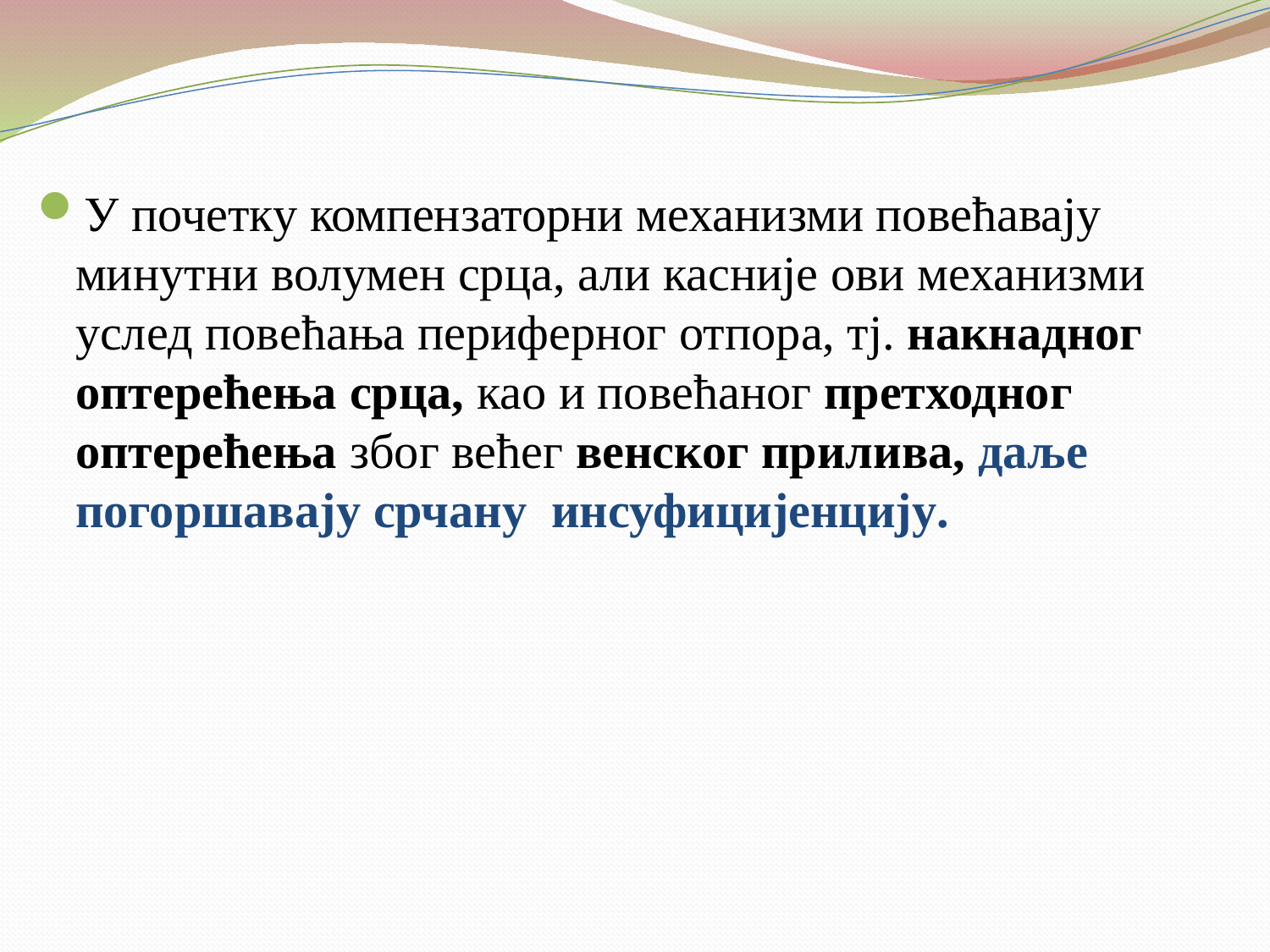

У почетку компензаторни механизми повећавају минутни волумен срца, али касније ови механизми услед повећања периферног отпора, тј. накнадног оптерећења срца, као и повећаног претходног оптерећења због већег венског прилива, даље погоршавају срчану  инсуфицијенцију.